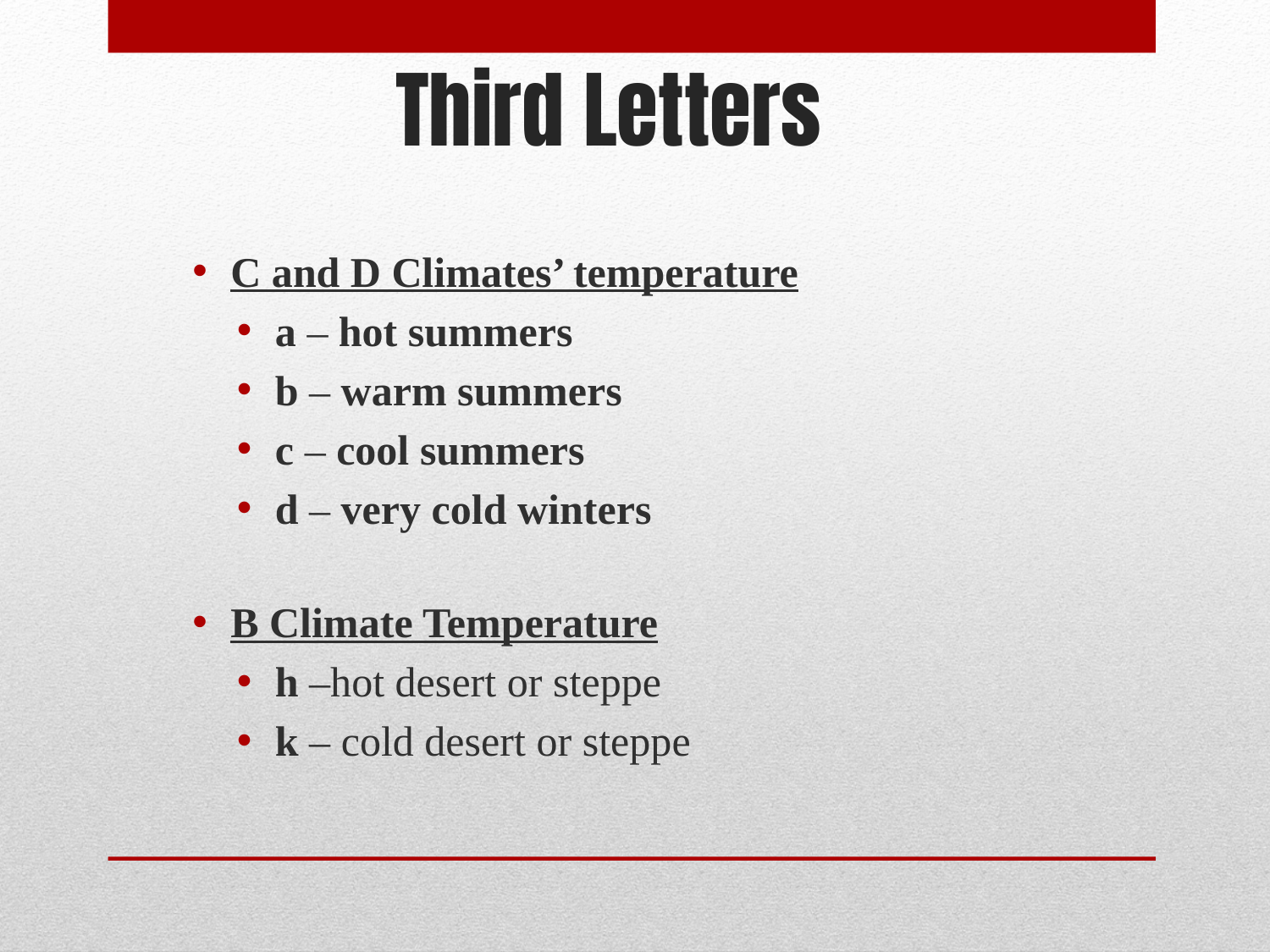

Third Letters
C and D Climates’ temperature
a – hot summers
b – warm summers
c – cool summers
d – very cold winters

B Climate Temperature
h –hot desert or steppe
k – cold desert or steppe